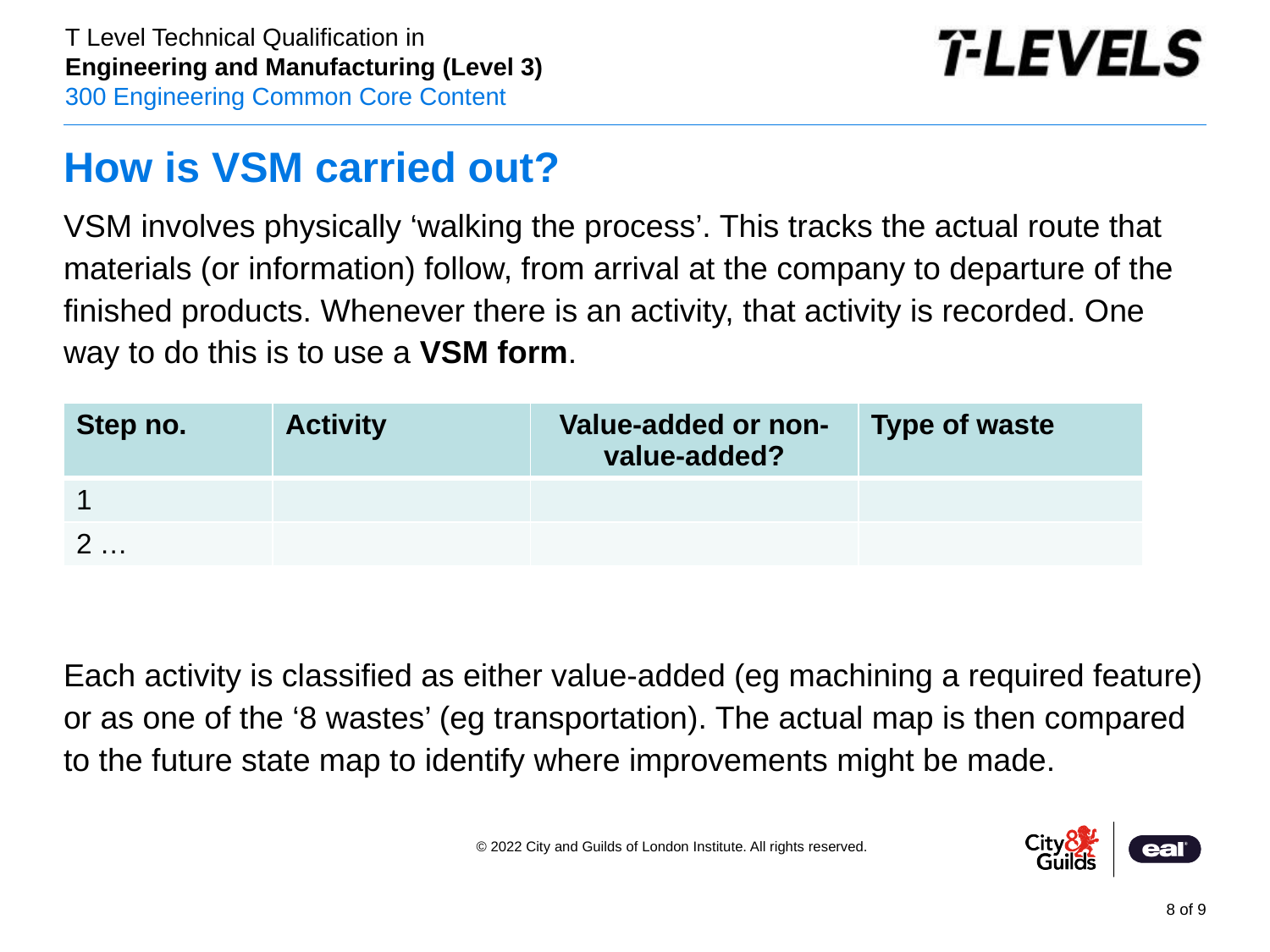

# How is VSM carried out?
VSM involves physically ‘walking the process’. This tracks the actual route that materials (or information) follow, from arrival at the company to departure of the finished products. Whenever there is an activity, that activity is recorded. One way to do this is to use a VSM form.

Each activity is classified as either value-added (eg machining a required feature) or as one of the ‘8 wastes’ (eg transportation). The actual map is then compared to the future state map to identify where improvements might be made.
| Step no. | Activity | Value-added or non-value-added? | Type of waste |
| --- | --- | --- | --- |
| 1 |  |  |  |
| 2 … |  |  |  |